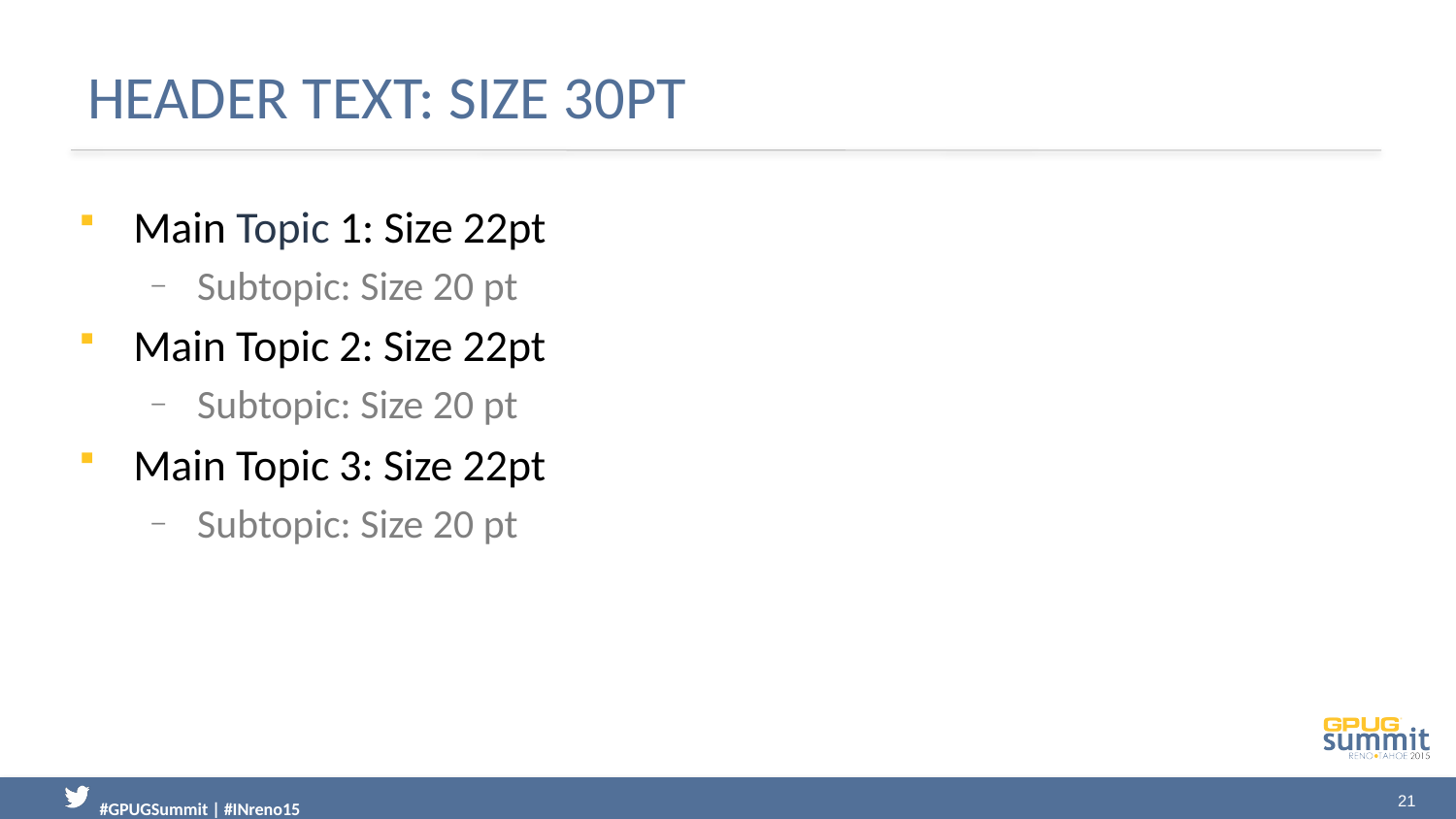

# HEADer TExt: Size 30pt
Main Topic 1: Size 22pt
Subtopic: Size 20 pt
Main Topic 2: Size 22pt
Subtopic: Size 20 pt
Main Topic 3: Size 22pt
Subtopic: Size 20 pt

21